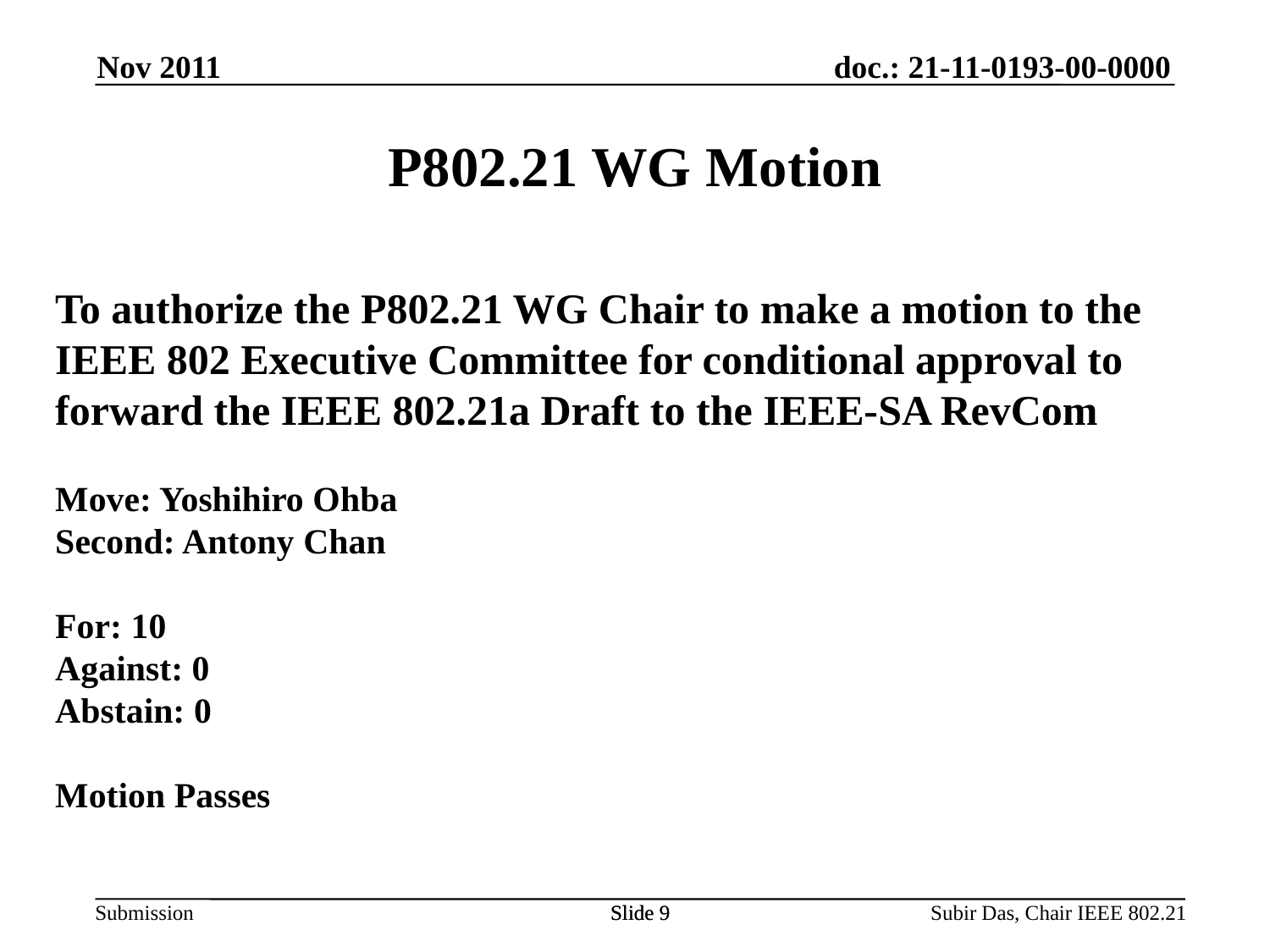

Nov 2011
# P802.21 WG Motion
To authorize the P802.21 WG Chair to make a motion to the IEEE 802 Executive Committee for conditional approval to forward the IEEE 802.21a Draft to the IEEE-SA RevCom

Move: Yoshihiro Ohba
Second: Antony Chan

For: 10
Against: 0
Abstain: 0

Motion Passes
Slide 9
Slide 9
Subir Das, Chair IEEE 802.21